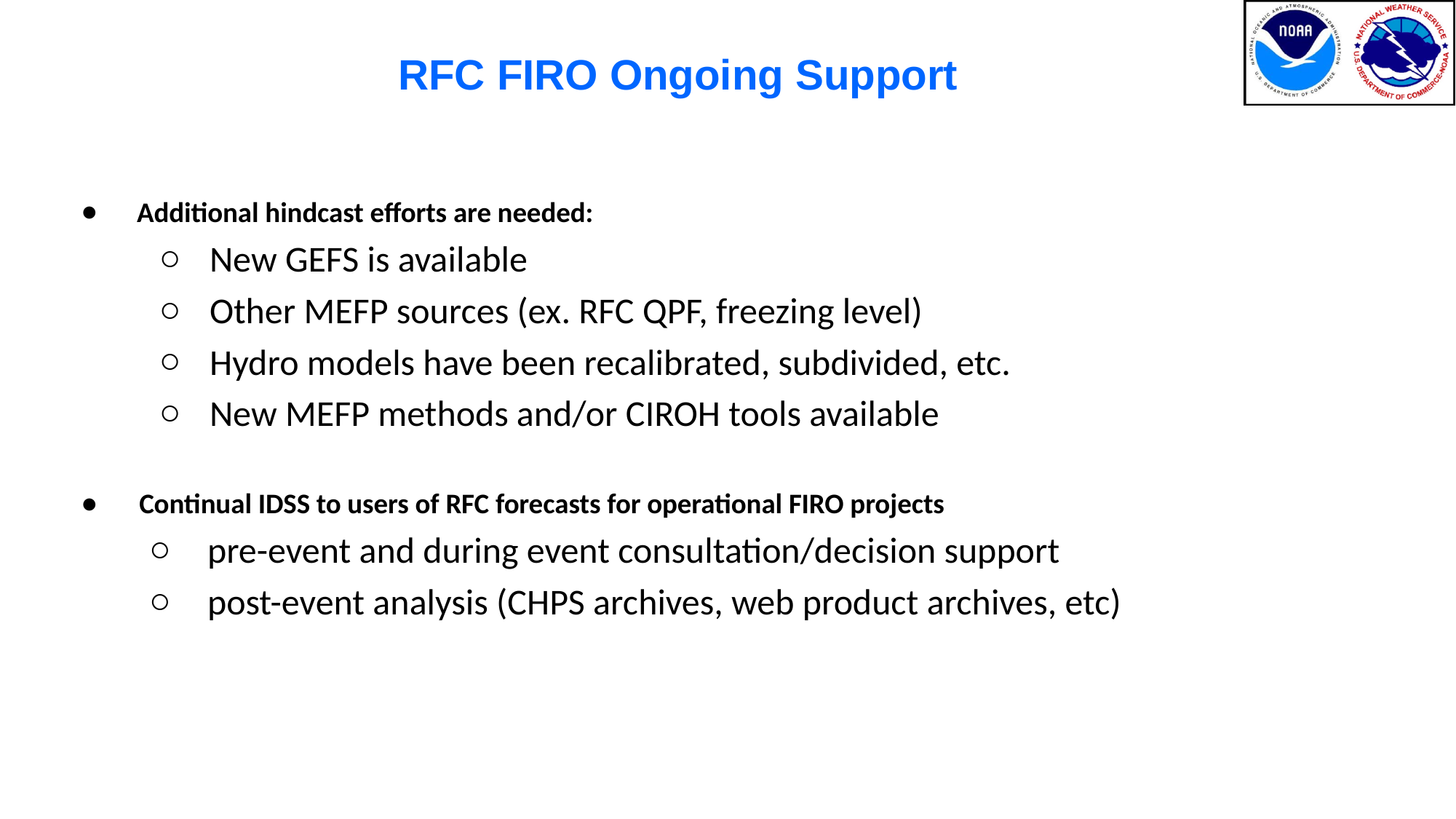

# RFC FIRO Ongoing Support
Additional hindcast efforts are needed:
New GEFS is available
Other MEFP sources (ex. RFC QPF, freezing level)
Hydro models have been recalibrated, subdivided, etc.
New MEFP methods and/or CIROH tools available

Continual IDSS to users of RFC forecasts for operational FIRO projects
pre-event and during event consultation/decision support
post-event analysis (CHPS archives, web product archives, etc)